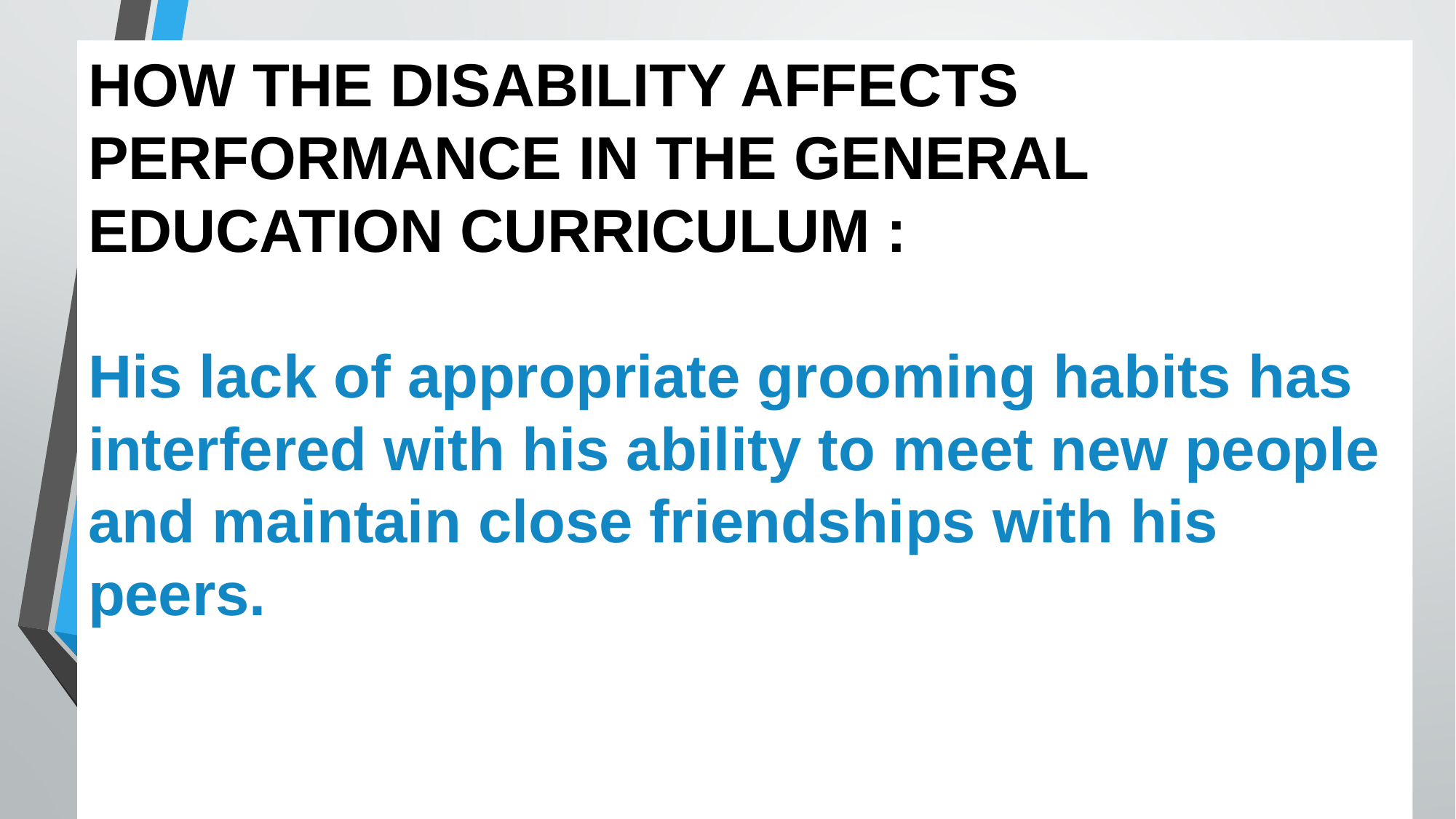

HOW THE DISABILITY AFFECTS PERFORMANCE IN THE GENERAL EDUCATION CURRICULUM :

His lack of appropriate grooming habits has interfered with his ability to meet new people and maintain close friendships with his peers.